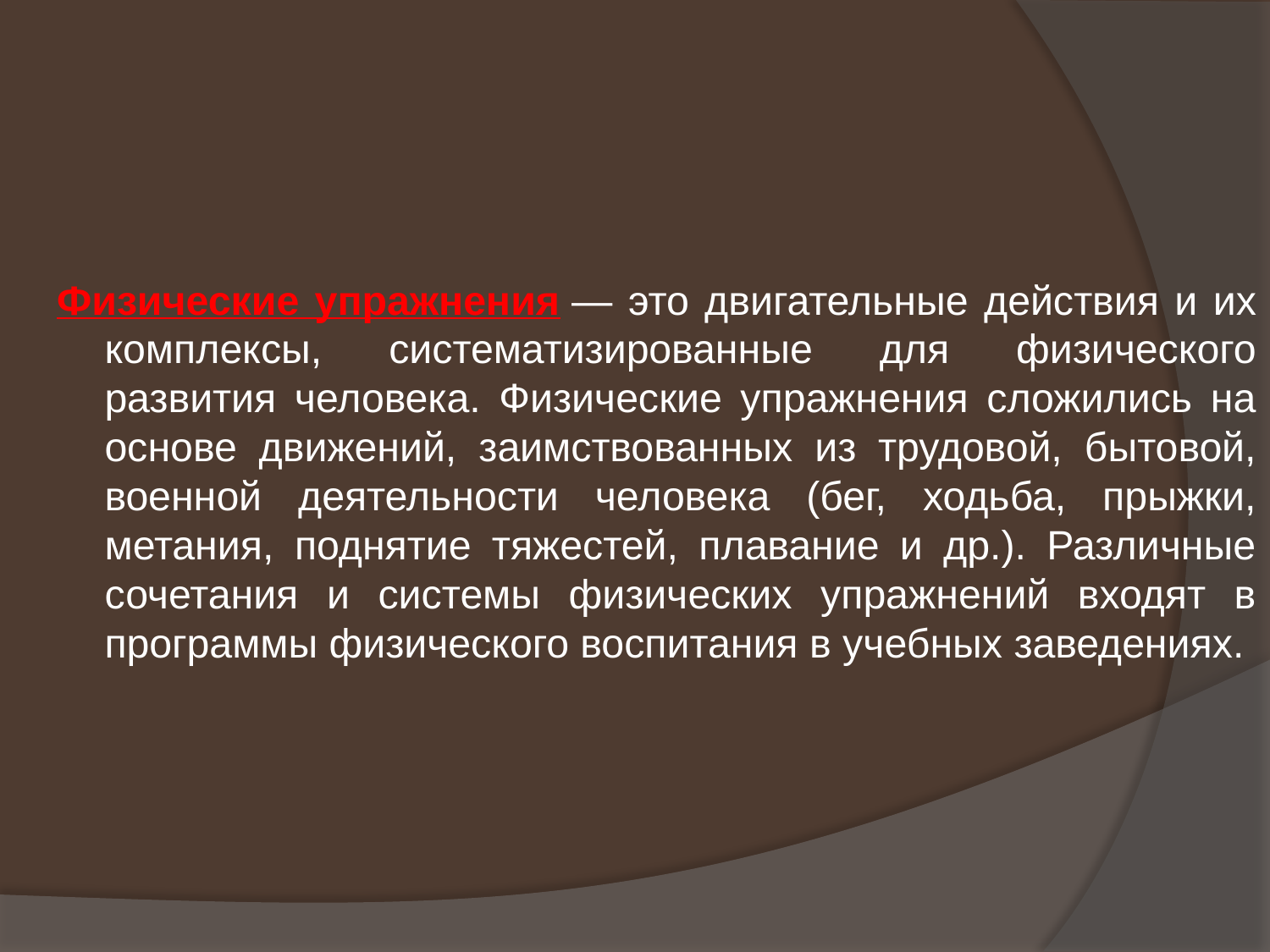

Физические упражнения — это двигательные действия и их комплексы, систематизированные для физического развития человека. Физические упражнения сложились на основе движений, заимствованных из трудовой, бытовой, военной деятельности человека (бег, ходьба, прыжки, метания, поднятие тяжестей, плавание и др.). Различные сочетания и системы физических упражнений входят в программы физического воспитания в учебных заведениях.